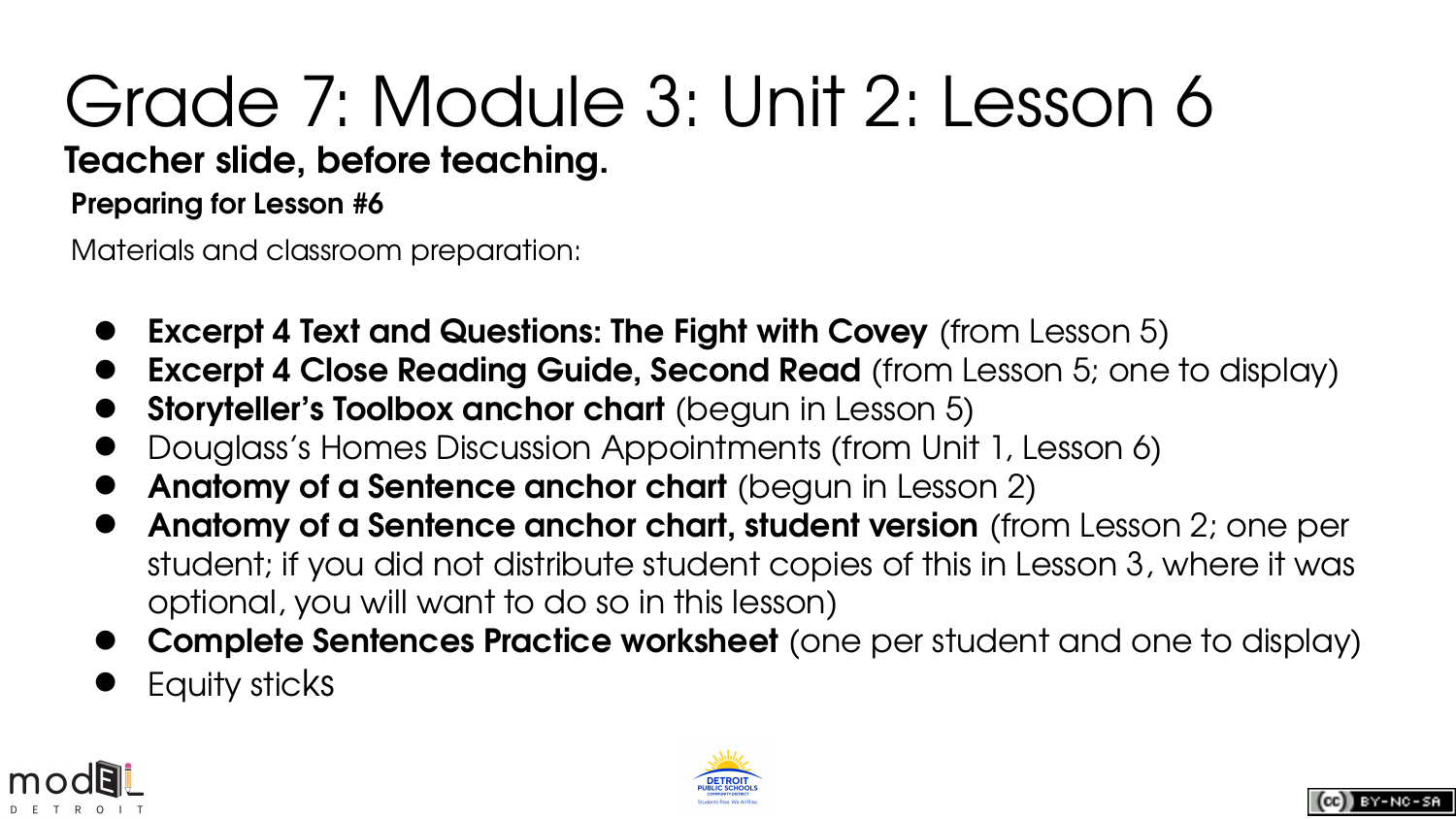

Grade 7: Module 3: Unit 2: Lesson 6
Teacher slide, before teaching.
Preparing for Lesson #6
Materials and classroom preparation:

Excerpt 4 Text and Questions: The Fight with Covey (from Lesson 5)
Excerpt 4 Close Reading Guide, Second Read (from Lesson 5; one to display)
Storyteller’s Toolbox anchor chart (begun in Lesson 5)
Douglass’s Homes Discussion Appointments (from Unit 1, Lesson 6)
Anatomy of a Sentence anchor chart (begun in Lesson 2)
Anatomy of a Sentence anchor chart, student version (from Lesson 2; one per student; if you did not distribute student copies of this in Lesson 3, where it was optional, you will want to do so in this lesson)
Complete Sentences Practice worksheet (one per student and one to display)
Equity sticks